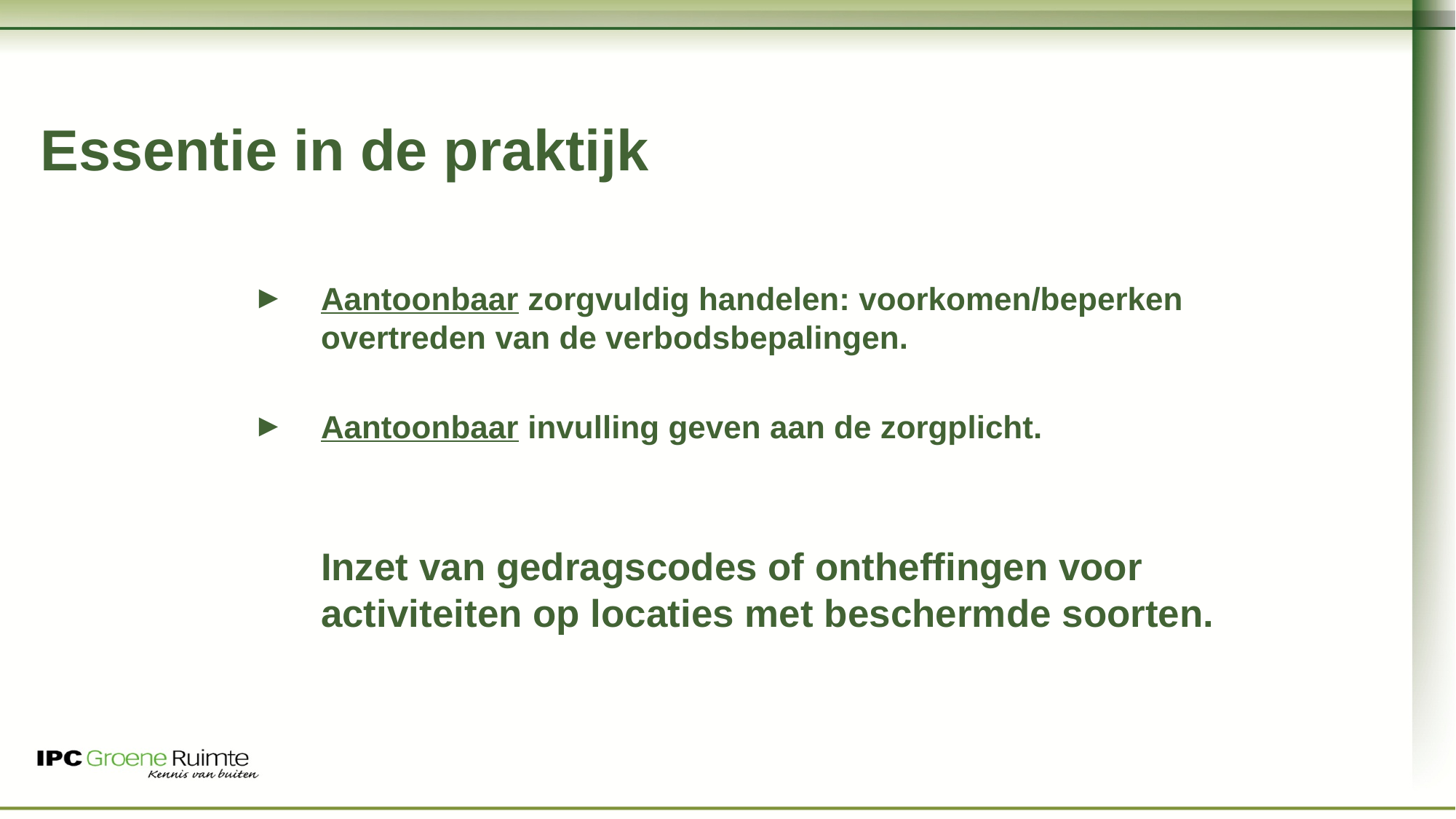

# Essentie in de praktijk
Aantoonbaar zorgvuldig handelen: voorkomen/beperken overtreden van de verbodsbepalingen.

Aantoonbaar invulling geven aan de zorgplicht.

	Inzet van gedragscodes of ontheffingen voor activiteiten op locaties met beschermde soorten.